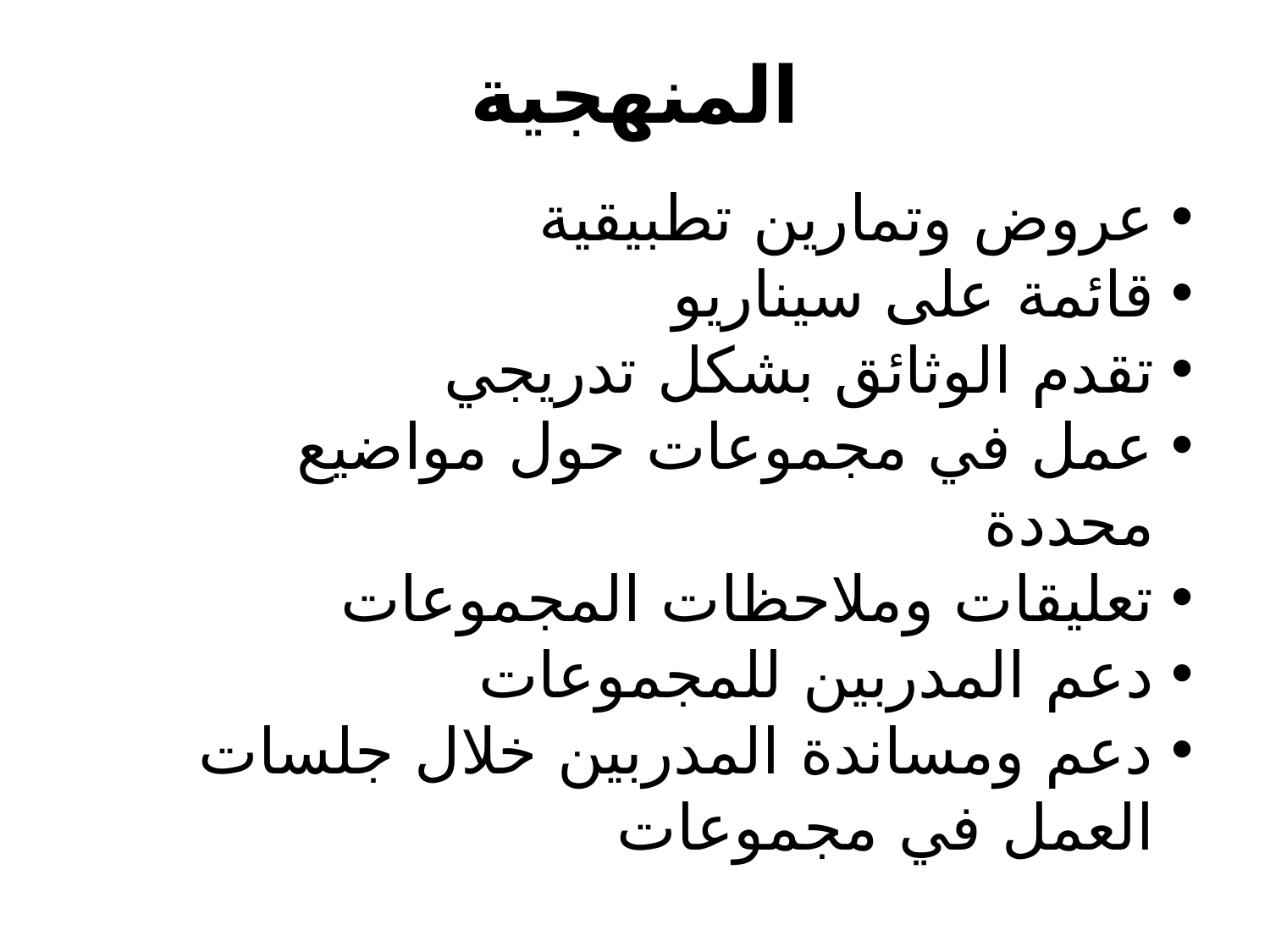

# المنهجية

عروض وتمارين تطبيقية
قائمة على سيناريو
تقدم الوثائق بشكل تدريجي
عمل في مجموعات حول مواضيع محددة
تعليقات وملاحظات المجموعات
دعم المدربين للمجموعات
دعم ومساندة المدربين خلال جلسات العمل في مجموعات